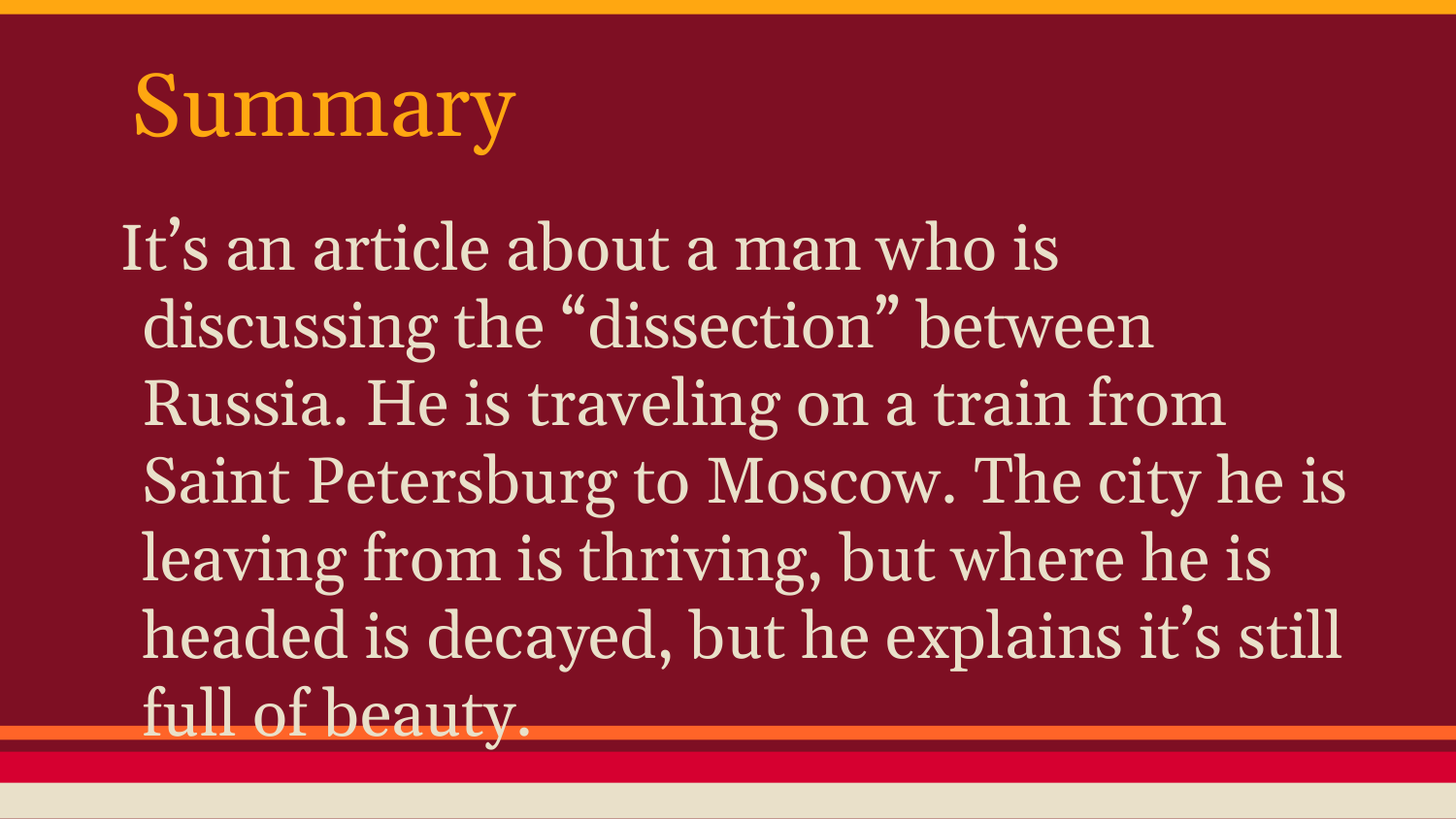

# Summary
It’s an article about a man who is discussing the “dissection” between Russia. He is traveling on a train from Saint Petersburg to Moscow. The city he is leaving from is thriving, but where he is headed is decayed, but he explains it’s still full of beauty.